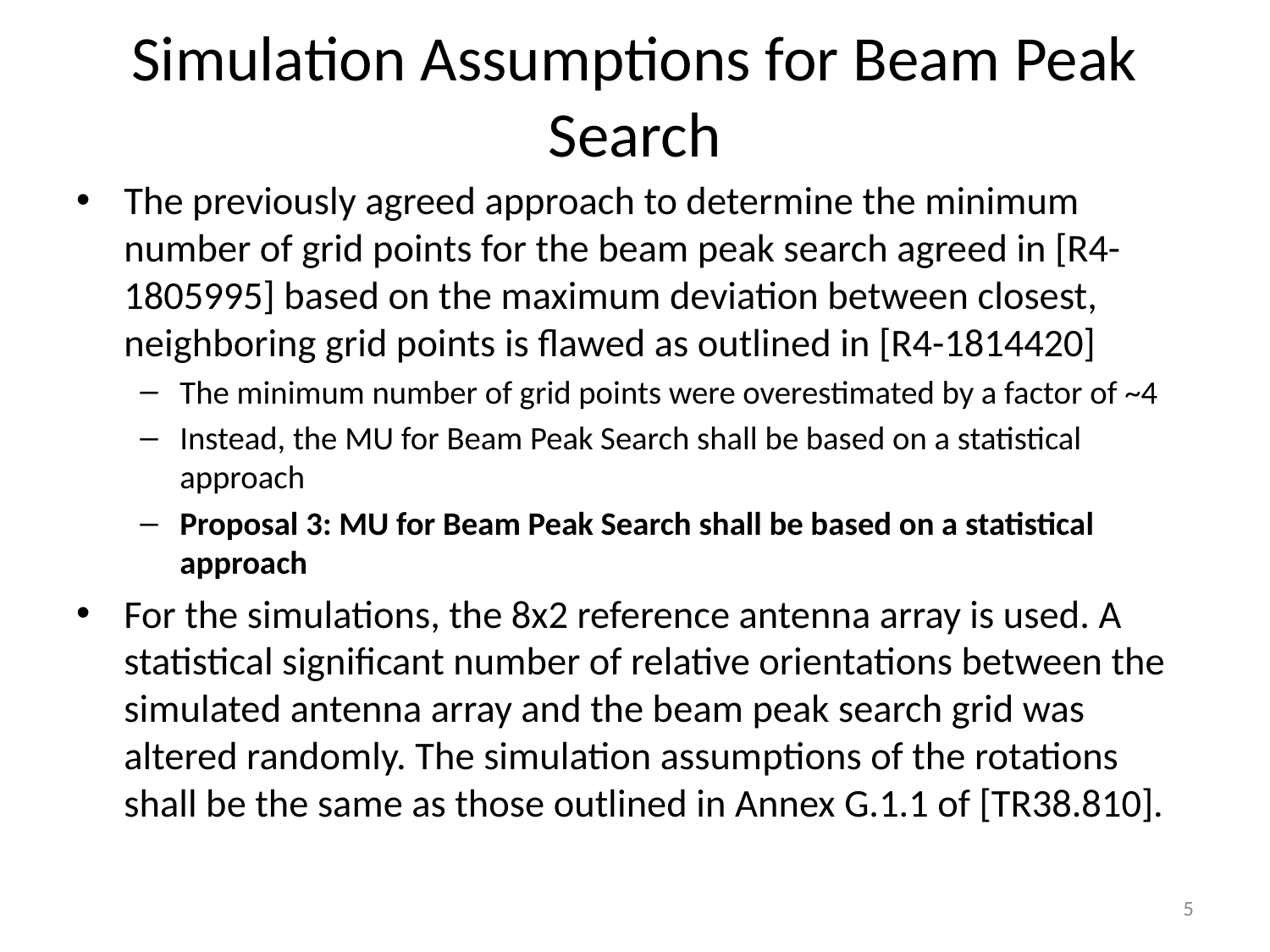

# Simulation Assumptions for Beam Peak Search
The previously agreed approach to determine the minimum number of grid points for the beam peak search agreed in [R4-1805995] based on the maximum deviation between closest, neighboring grid points is flawed as outlined in [R4-1814420]
The minimum number of grid points were overestimated by a factor of ~4
Instead, the MU for Beam Peak Search shall be based on a statistical approach
Proposal 3: MU for Beam Peak Search shall be based on a statistical approach
For the simulations, the 8x2 reference antenna array is used. A statistical significant number of relative orientations between the simulated antenna array and the beam peak search grid was altered randomly. The simulation assumptions of the rotations shall be the same as those outlined in Annex G.1.1 of [TR38.810].
5